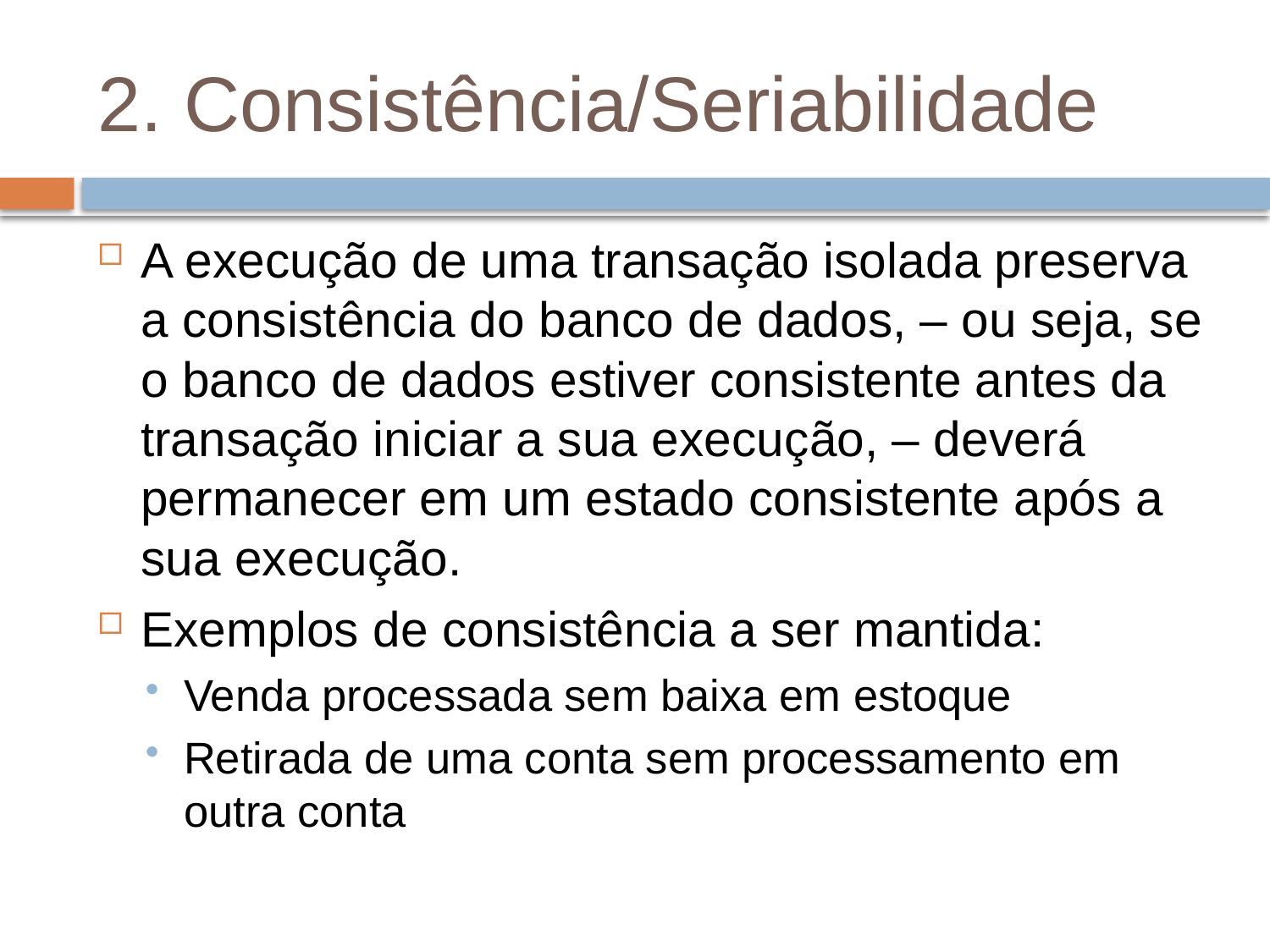

# 2. Consistência/Seriabilidade
A execução de uma transação isolada preserva a consistência do banco de dados, – ou seja, se o banco de dados estiver consistente antes da transação iniciar a sua execução, – deverá permanecer em um estado consistente após a sua execução.
Exemplos de consistência a ser mantida:
Venda processada sem baixa em estoque
Retirada de uma conta sem processamento em outra conta